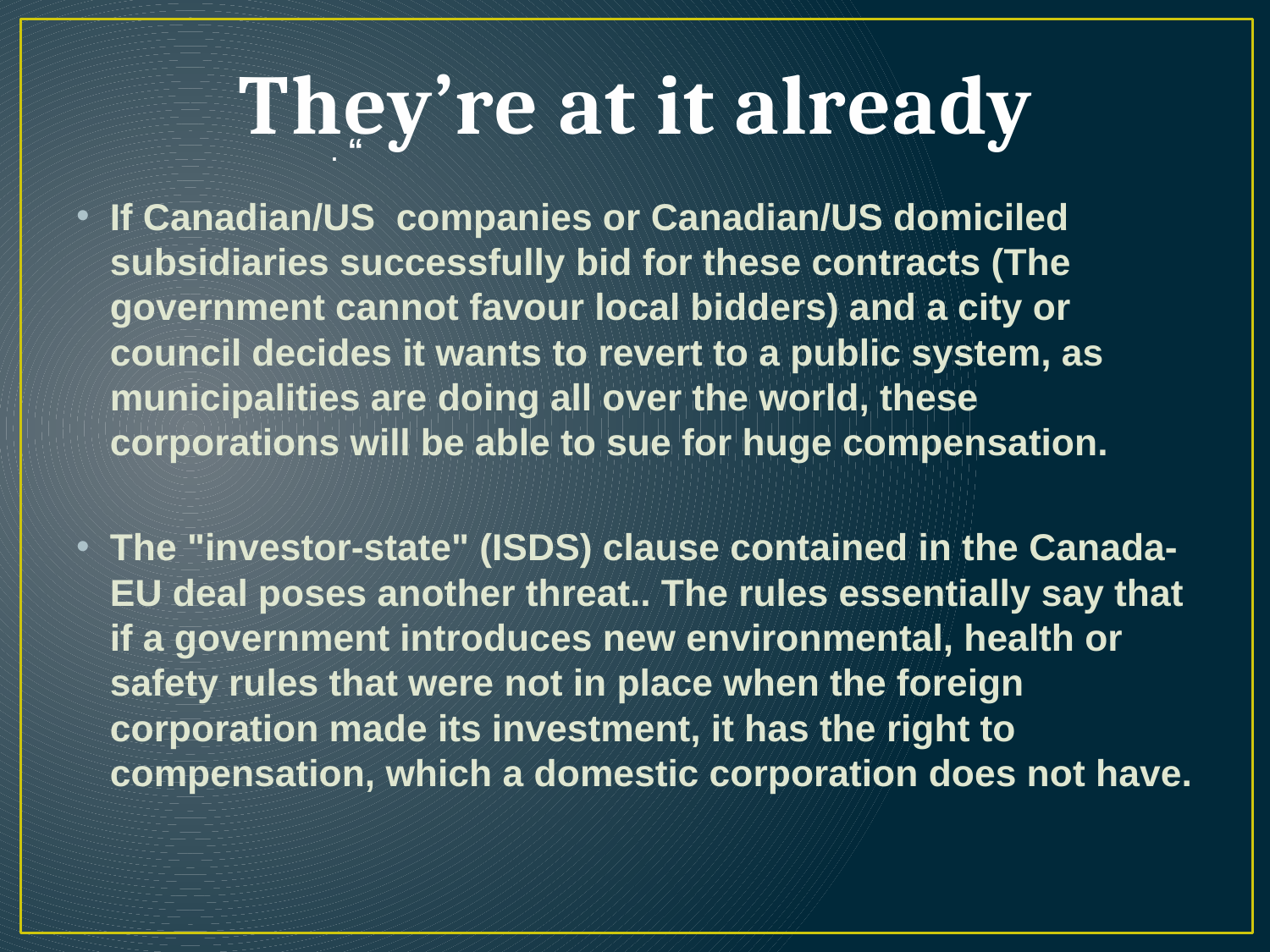

# They’re at it already
. “
If Canadian/US  companies or Canadian/US domiciled subsidiaries successfully bid for these contracts (The government cannot favour local bidders) and a city or council decides it wants to revert to a public system, as municipalities are doing all over the world, these corporations will be able to sue for huge compensation.

The "investor-state" (ISDS) clause contained in the Canada-EU deal poses another threat.. The rules essentially say that if a government introduces new environmental, health or safety rules that were not in place when the foreign corporation made its investment, it has the right to compensation, which a domestic corporation does not have.